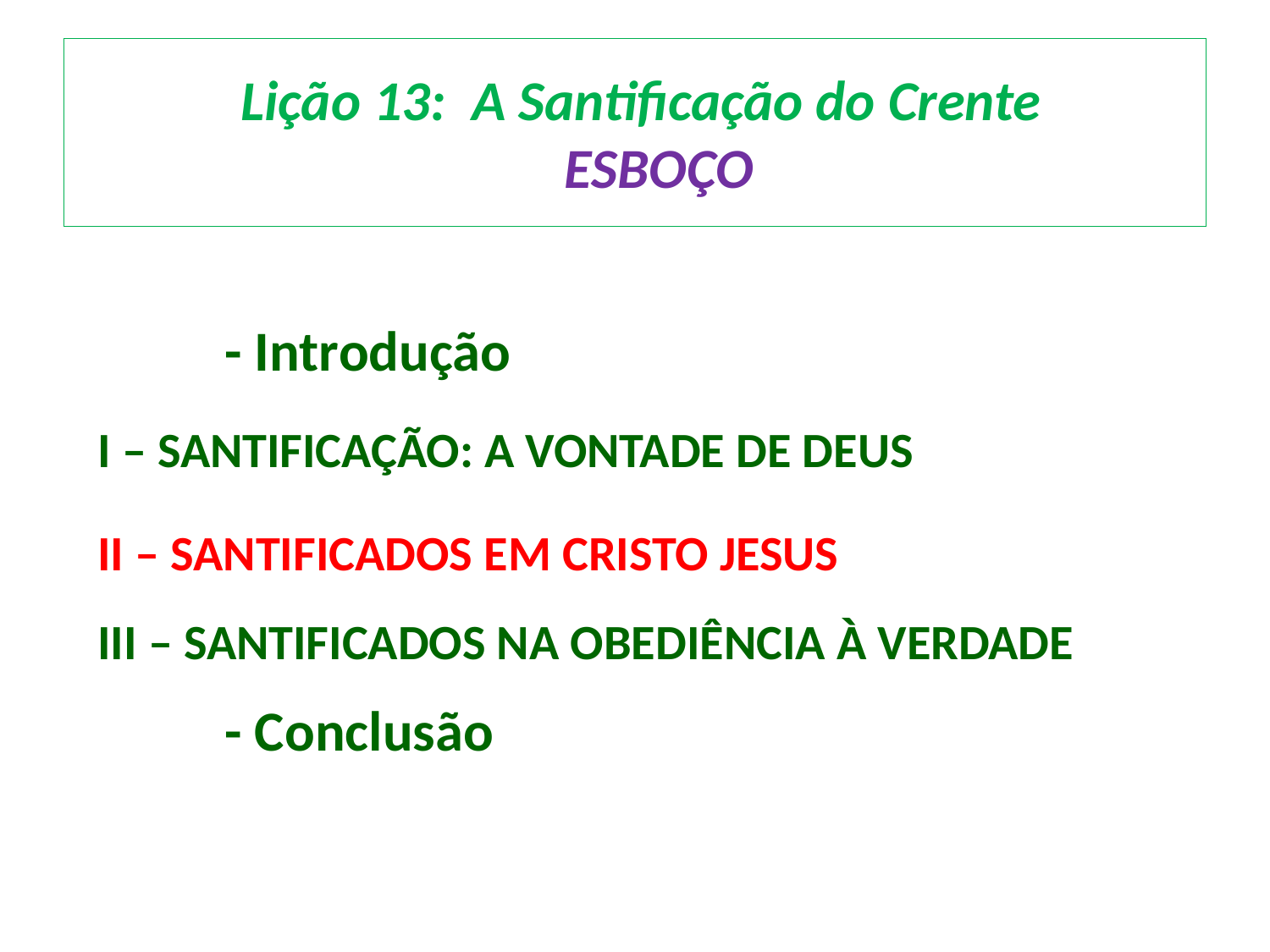

# Lição 13:  A Santificação do Crente ESBOÇO

	- Introdução

I – SANTIFICAÇÃO: A VONTADE DE DEUS

II – SANTIFICADOS EM CRISTO JESUS
III – SANTIFICADOS NA OBEDIÊNCIA À VERDADE
	- Conclusão